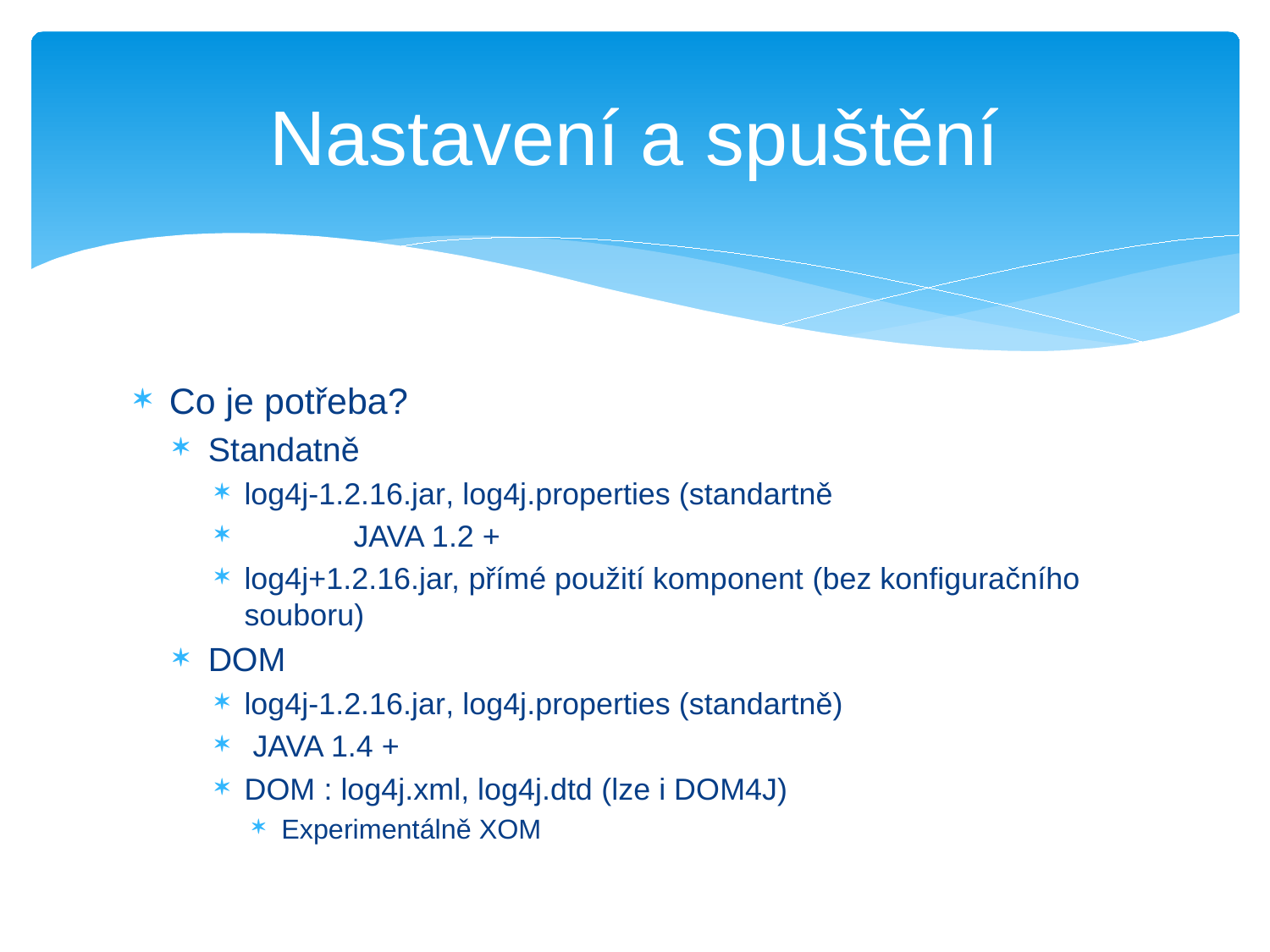

# Nastavení a spuštění
Co je potřeba?
Standatně
log4j-1.2.16.jar, log4j.properties (standartně
	JAVA 1.2 +
log4j+1.2.16.jar, přímé použití komponent (bez konfiguračního souboru)
DOM
log4j-1.2.16.jar, log4j.properties (standartně)
 JAVA 1.4 +
DOM : log4j.xml, log4j.dtd (lze i DOM4J)
Experimentálně XOM